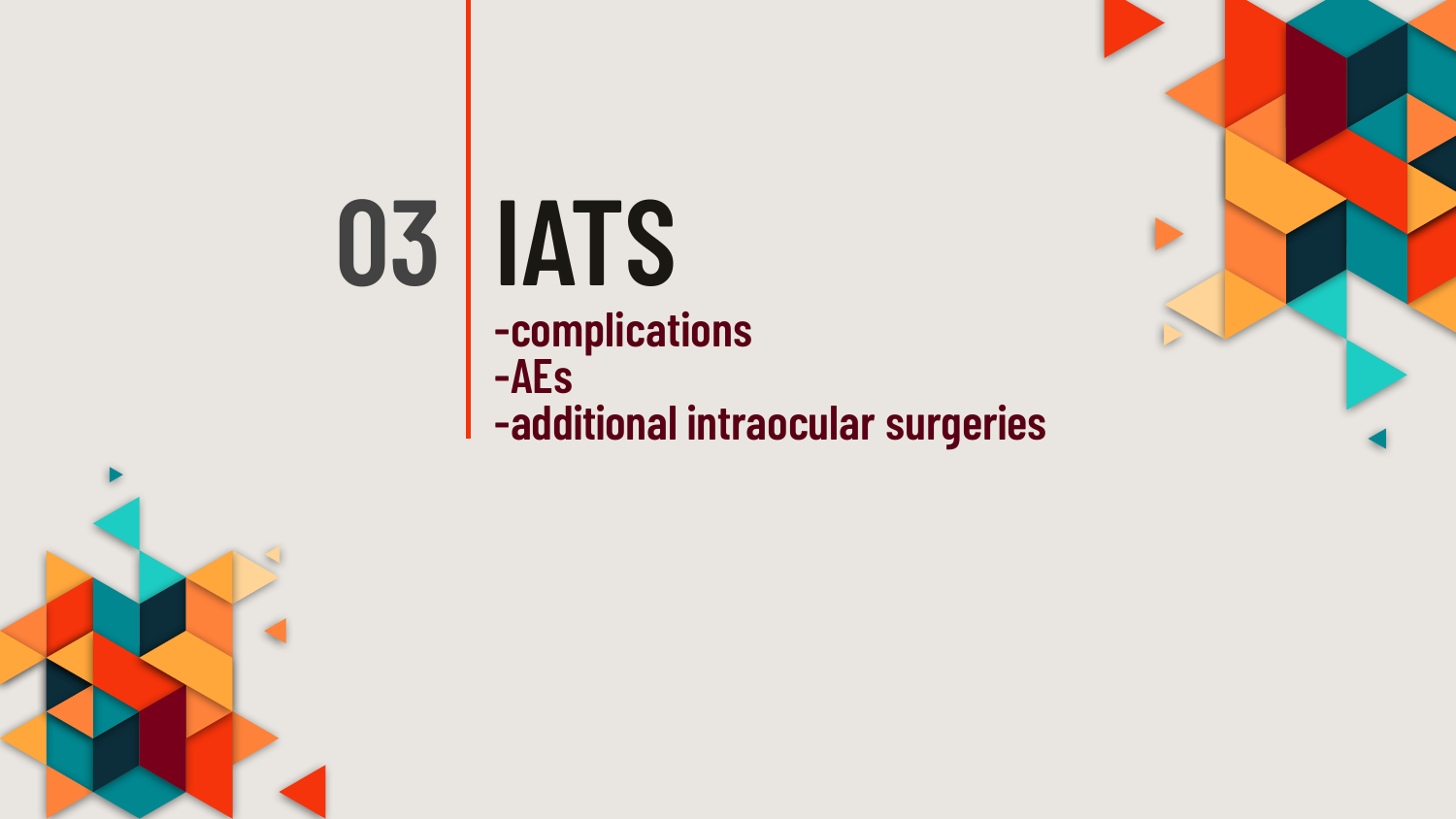

03
# IATS -complications -AEs -additional intraocular surgeries